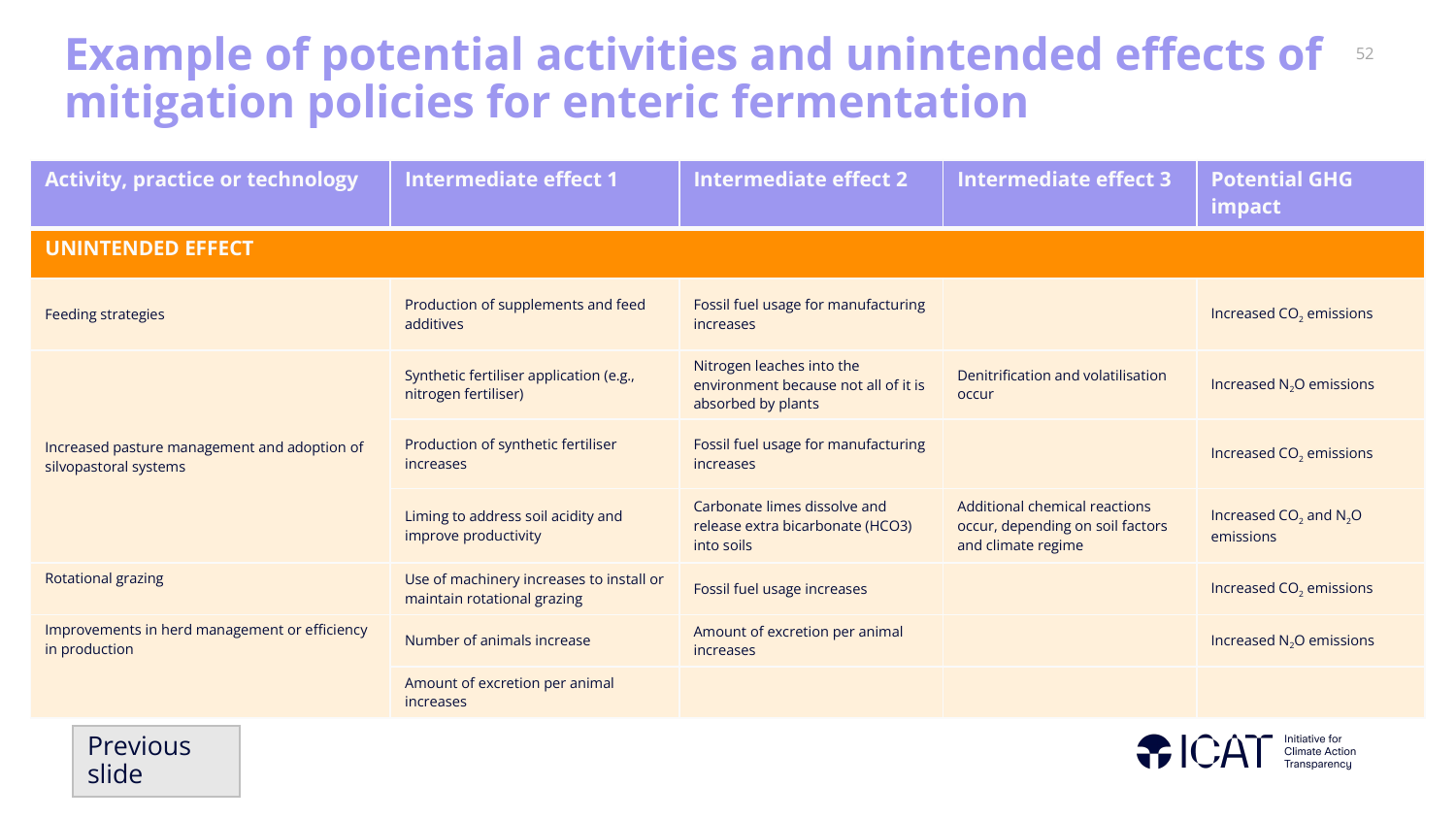

# Example of potential activities and unintended effects of mitigation policies for enteric fermentation
| Activity, practice or technology | Intermediate effect 1 | Intermediate effect 2 | Intermediate effect 3 | Potential GHG impact |
| --- | --- | --- | --- | --- |
| UNINTENDED EFFECT |  |  |  |  |
| Feeding strategies | Production of supplements and feed additives | Fossil fuel usage for manufacturing increases |  | Increased CO2 emissions |
| Increased pasture management and adoption of silvopastoral systems | Synthetic fertiliser application (e.g., nitrogen fertiliser) | Nitrogen leaches into the environment because not all of it is absorbed by plants | Denitrification and volatilisation occur | Increased N2O emissions |
|  | Production of synthetic fertiliser increases | Fossil fuel usage for manufacturing increases |  | Increased CO2 emissions |
|  | Liming to address soil acidity and improve productivity | Carbonate limes dissolve and release extra bicarbonate (HCO3) into soils | Additional chemical reactions occur, depending on soil factors and climate regime | Increased CO2 and N2O emissions |
| Rotational grazing | Use of machinery increases to install or maintain rotational grazing | Fossil fuel usage increases |  | Increased CO2 emissions |
| Improvements in herd management or efficiency in production | Number of animals increase | Amount of excretion per animal increases |  | Increased N2O emissions |
|  | Amount of excretion per animal increases |  |  |  |
Previous slide